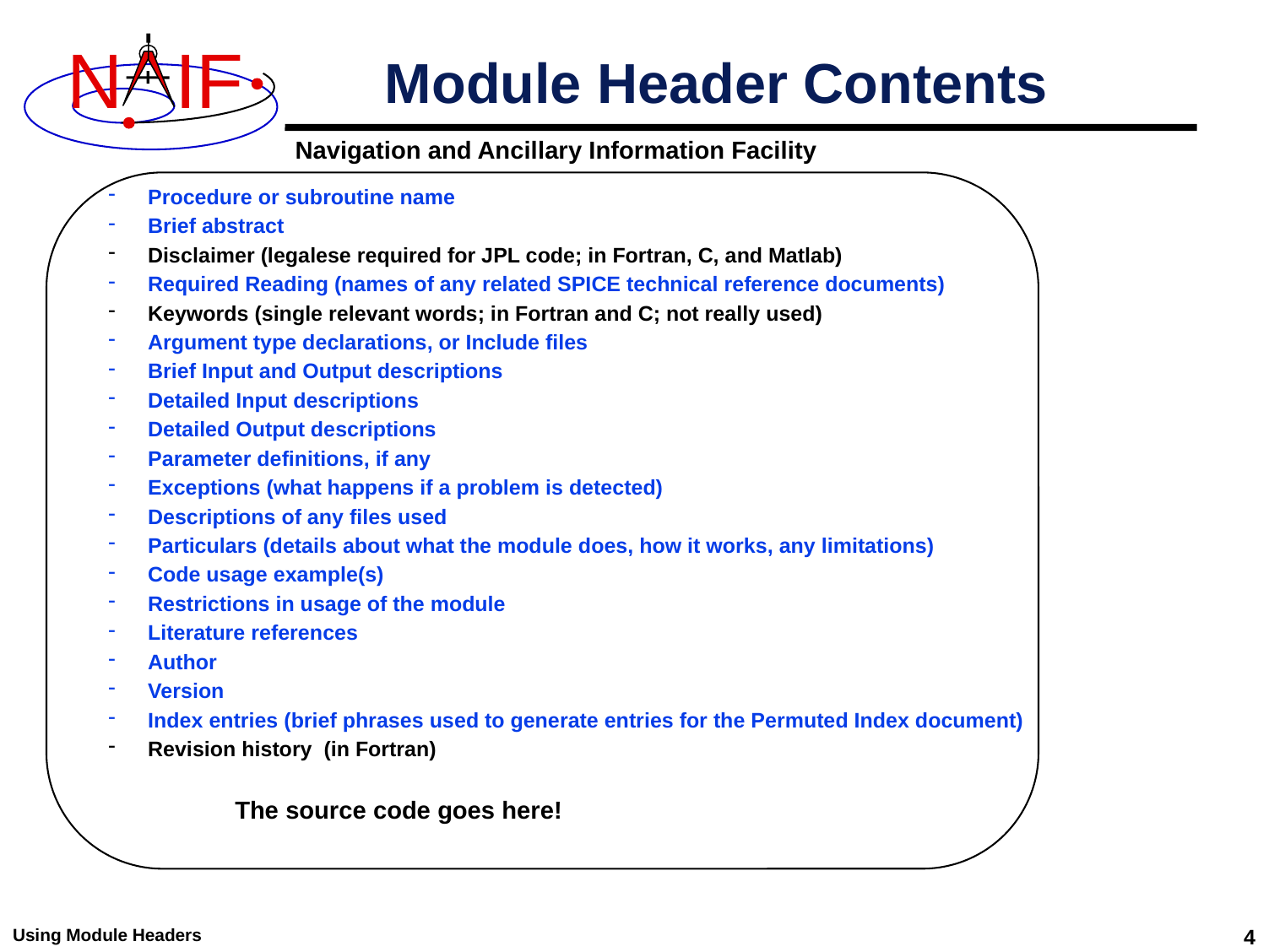

# Module Header Contents

Procedure or subroutine name
Brief abstract
Disclaimer (legalese required for JPL code; in Fortran, C, and Matlab)
Required Reading (names of any related SPICE technical reference documents)
Keywords (single relevant words; in Fortran and C; not really used)
Argument type declarations, or Include files
Brief Input and Output descriptions
Detailed Input descriptions
Detailed Output descriptions
Parameter definitions, if any
Exceptions (what happens if a problem is detected)
Descriptions of any files used
Particulars (details about what the module does, how it works, any limitations)
Code usage example(s)
Restrictions in usage of the module
Literature references
Author
Version
Index entries (brief phrases used to generate entries for the Permuted Index document)
Revision history  (in Fortran)

	The source code goes here!
Using Module Headers
4